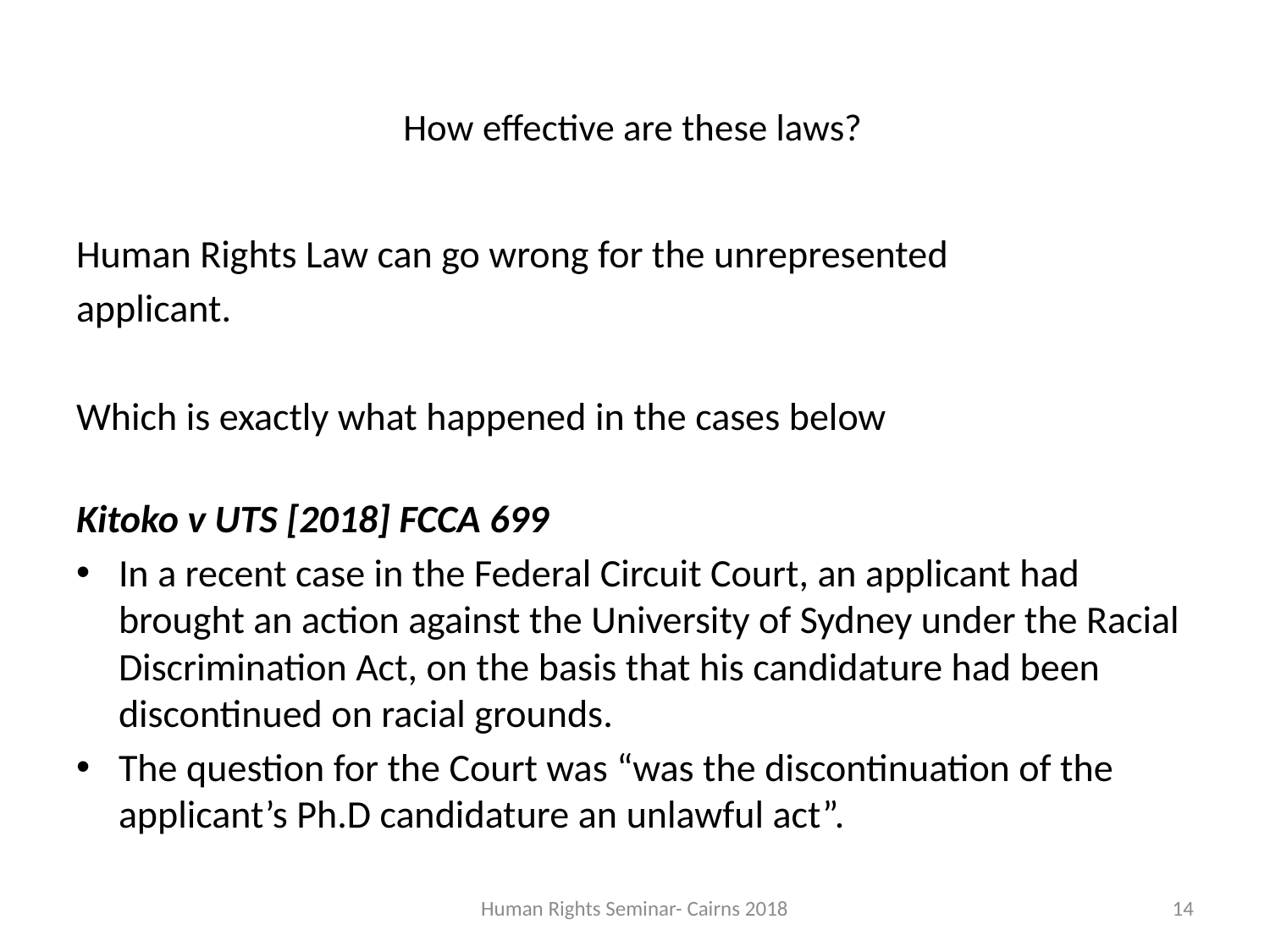

# How effective are these laws?
Human Rights Law can go wrong for the unrepresented
applicant.

Which is exactly what happened in the cases below

Kitoko v UTS [2018] FCCA 699
In a recent case in the Federal Circuit Court, an applicant had brought an action against the University of Sydney under the Racial Discrimination Act, on the basis that his candidature had been discontinued on racial grounds.
The question for the Court was “was the discontinuation of the applicant’s Ph.D candidature an unlawful act”.

Human Rights Seminar- Cairns 2018
14